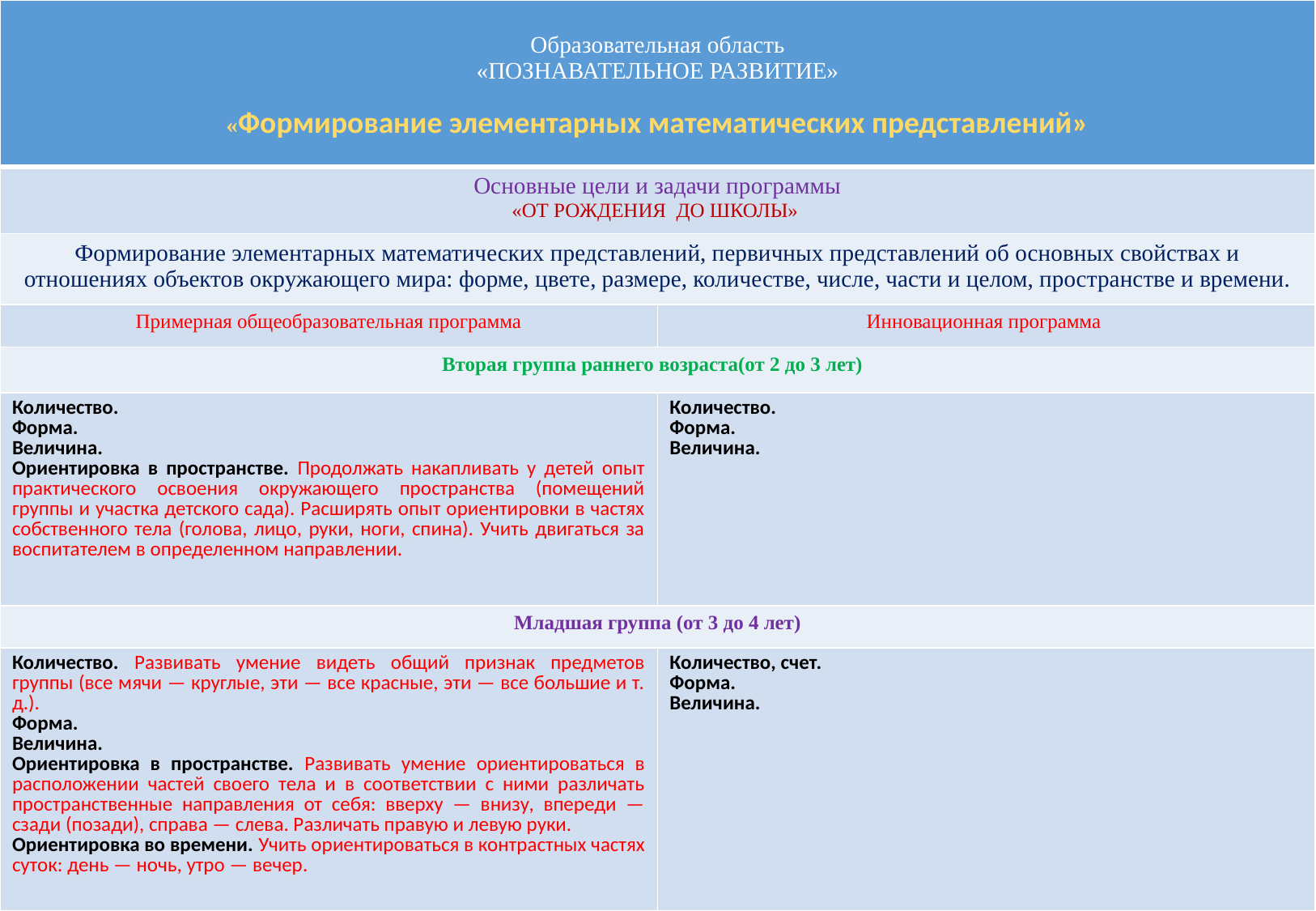

| Образовательная область «ПОЗНАВАТЕЛЬНОЕ РАЗВИТИЕ» «Формирование элементарных математических представлений» |  |
| --- | --- |
| Основные цели и задачи программы «ОТ РОЖДЕНИЯ ДО ШКОЛЫ» |  |
| Формирование элементарных математических представлений, первичных представлений об основных свойствах и отношениях объектов окружающего мира: форме, цвете, размере, количестве, числе, части и целом, пространстве и времени. |  |
| Примерная общеобразовательная программа | Инновационная программа |
| Вторая группа раннего возраста(от 2 до 3 лет) |  |
| Количество. Форма. Величина. Ориентировка в пространстве. Продолжать накапливать у детей опыт практического освоения окружающего пространства (помещений группы и участка детского сада). Расширять опыт ориентировки в частях собственного тела (голова, лицо, руки, ноги, спина). Учить двигаться за воспитателем в определенном направлении. | Количество. Форма. Величина. |
| Младшая группа (от 3 до 4 лет) |  |
| Количество. Развивать умение видеть общий признак предметов группы (все мячи — круглые, эти — все красные, эти — все большие и т. д.). Форма. Величина. Ориентировка в пространстве. Развивать умение ориентироваться в расположении частей своего тела и в соответствии с ними различать пространственные направления от себя: вверху — внизу, впереди — сзади (позади), справа — слева. Различать правую и левую руки. Ориентировка во времени. Учить ориентироваться в контрастных частях суток: день — ночь, утро — вечер. | Количество, счет. Форма. Величина. |